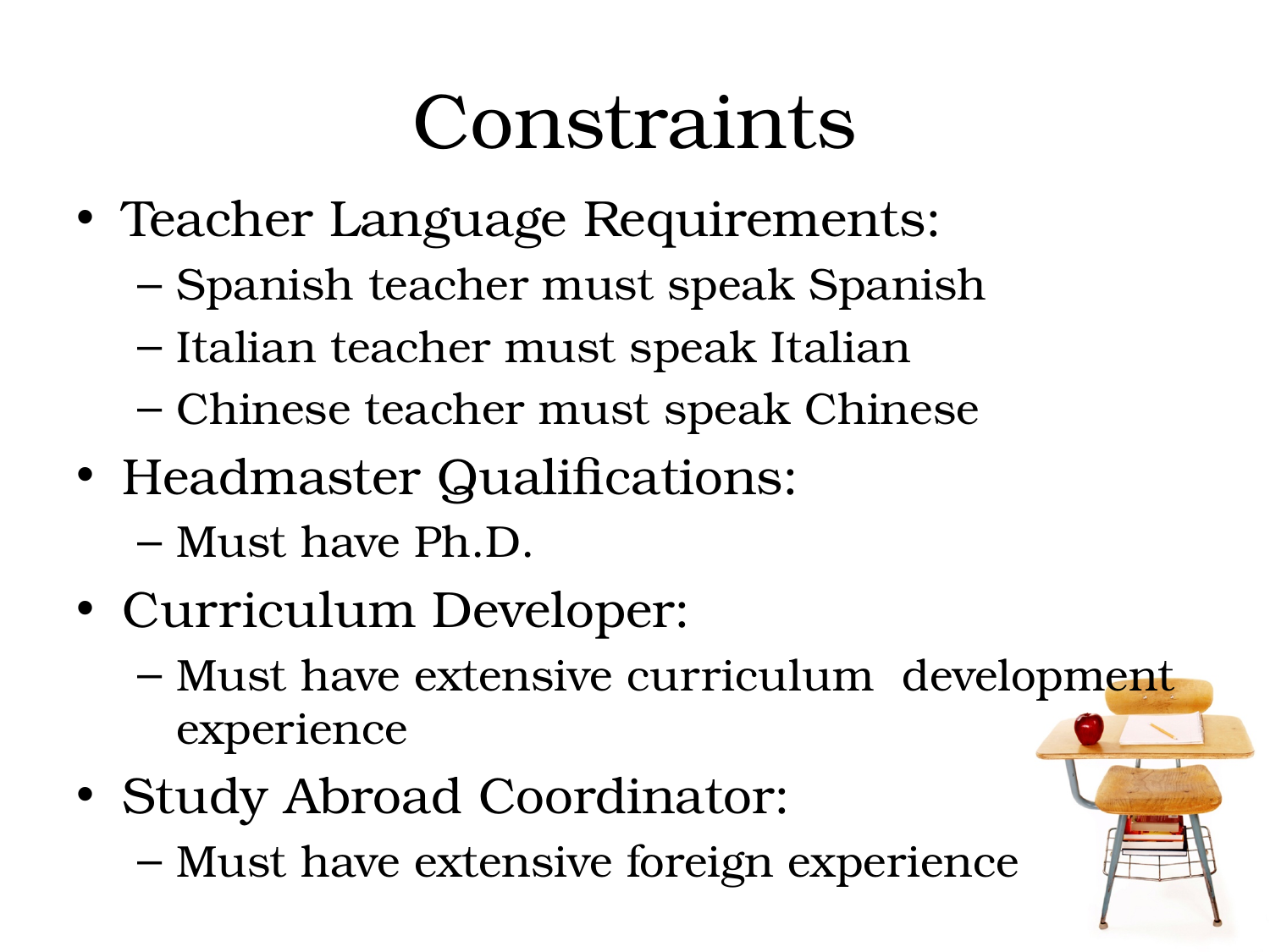

# Constraints
Teacher Language Requirements:
Spanish teacher must speak Spanish
Italian teacher must speak Italian
Chinese teacher must speak Chinese
Headmaster Qualifications:
Must have Ph.D.
Curriculum Developer:
Must have extensive curriculum  development experience
Study Abroad Coordinator:
Must have extensive foreign experience